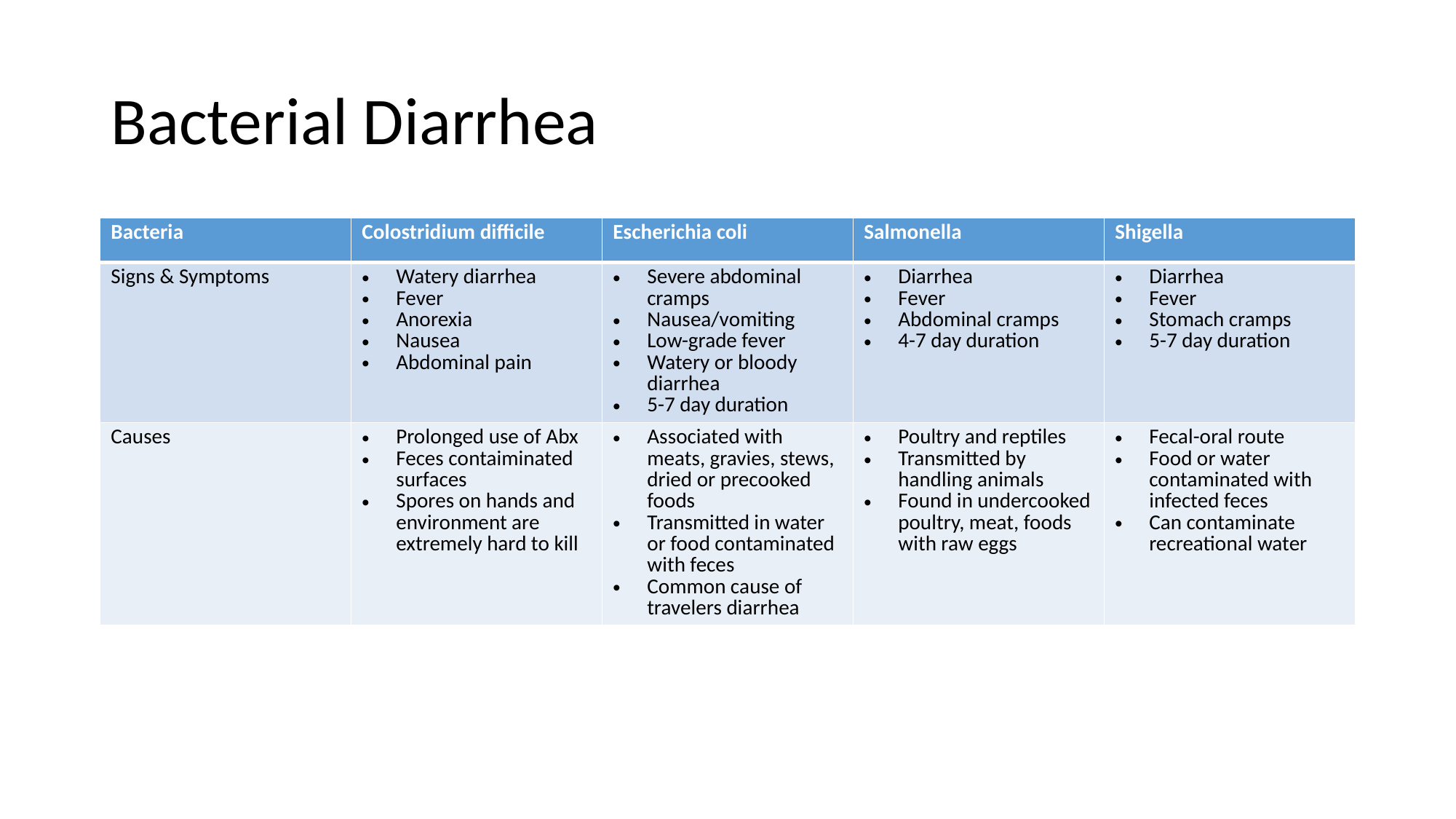

# Bacterial Diarrhea
| Bacteria | Colostridium difficile | Escherichia coli | Salmonella | Shigella |
| --- | --- | --- | --- | --- |
| Signs & Symptoms | Watery diarrhea Fever Anorexia Nausea Abdominal pain | Severe abdominal cramps Nausea/vomiting Low-grade fever Watery or bloody diarrhea 5-7 day duration | Diarrhea Fever Abdominal cramps 4-7 day duration | Diarrhea Fever Stomach cramps 5-7 day duration |
| Causes | Prolonged use of Abx Feces contaiminated surfaces Spores on hands and environment are extremely hard to kill | Associated with meats, gravies, stews, dried or precooked foods Transmitted in water or food contaminated with feces Common cause of travelers diarrhea | Poultry and reptiles Transmitted by handling animals Found in undercooked poultry, meat, foods with raw eggs | Fecal-oral route Food or water contaminated with infected feces Can contaminate recreational water |